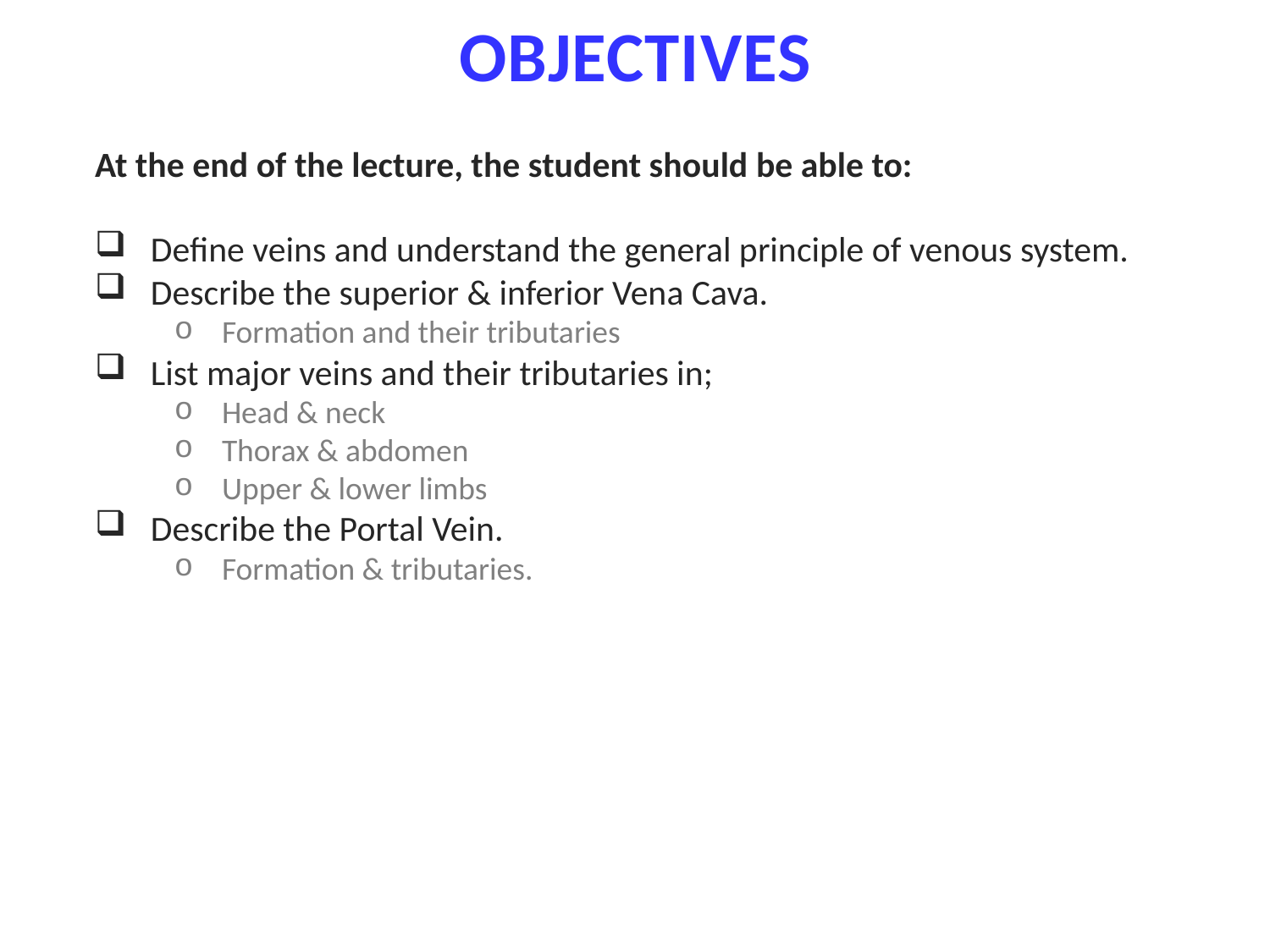

# OBJECTIVES
At the end of the lecture, the student should be able to:

 Define veins and understand the general principle of venous system.
 Describe the superior & inferior Vena Cava.
Formation and their tributaries
 List major veins and their tributaries in;
Head & neck
Thorax & abdomen
Upper & lower limbs
 Describe the Portal Vein.
Formation & tributaries.